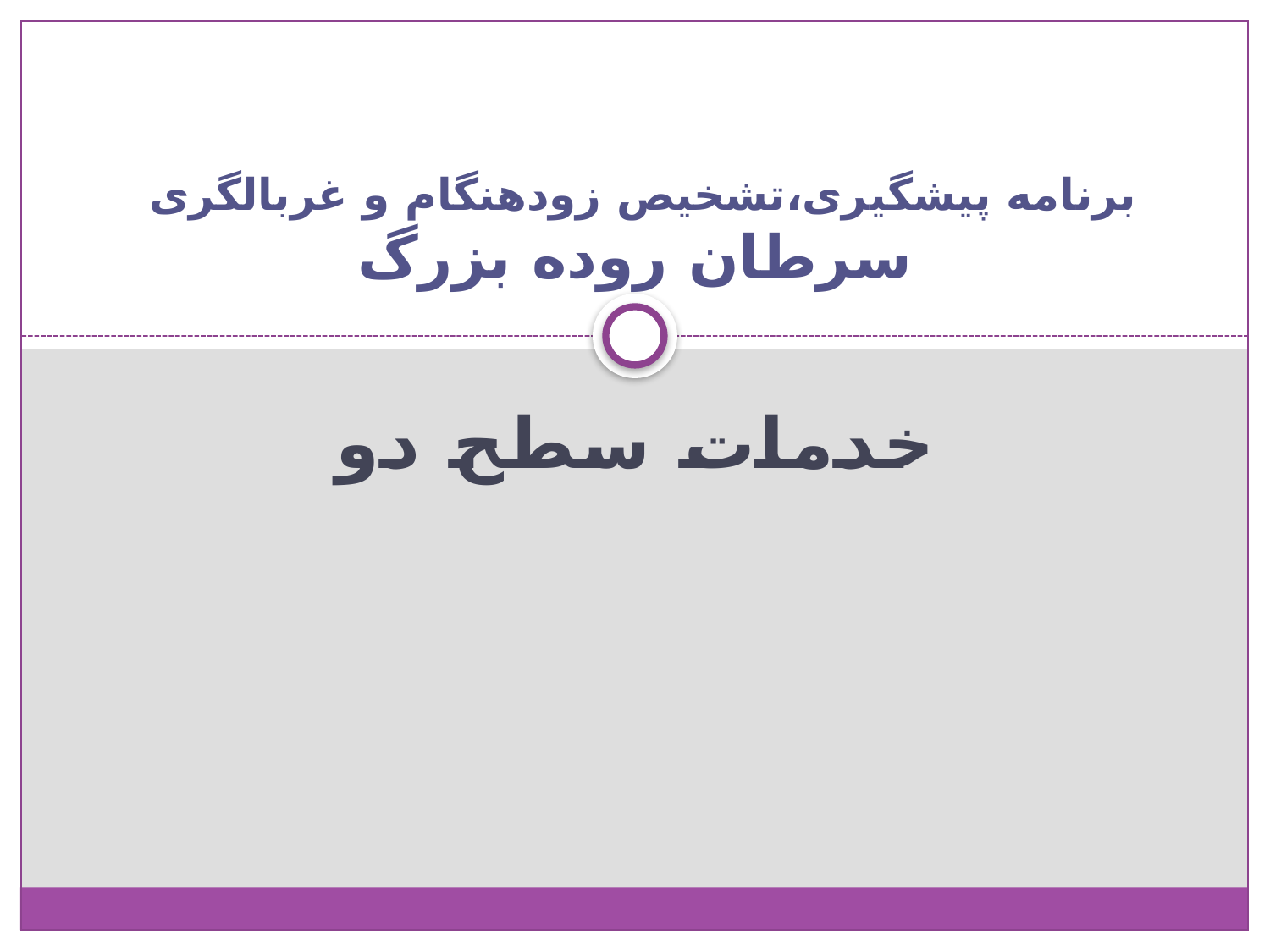

# برنامه پیشگیری،تشخیص زودهنگام و غربالگری سرطان روده بزرگ
خدمات سطح دو